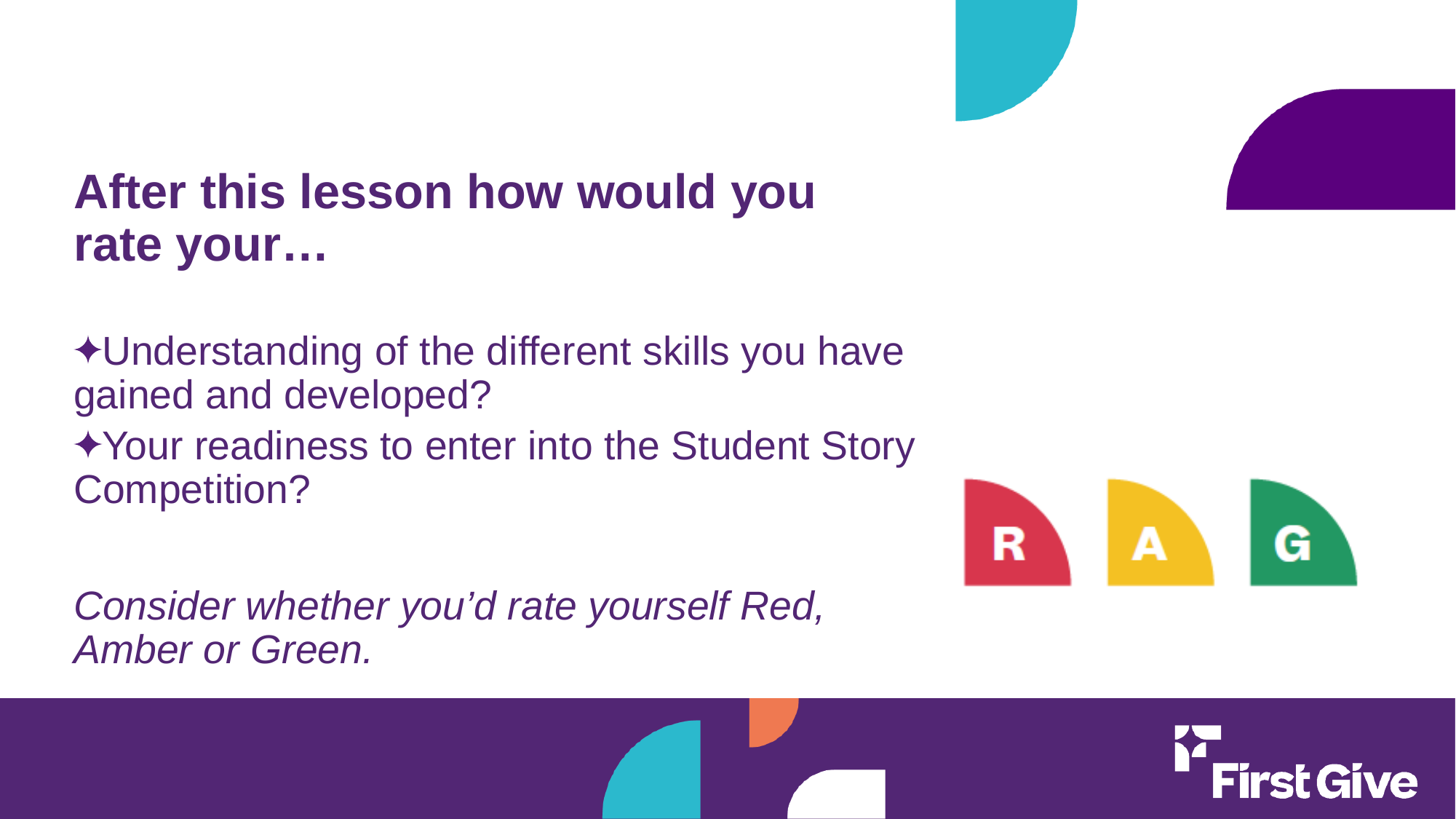

After this lesson how would you rate your…

Understanding of the different skills you have gained and developed?
Your readiness to enter into the Student Story Competition?

Consider whether you’d rate yourself Red, Amber or Green.